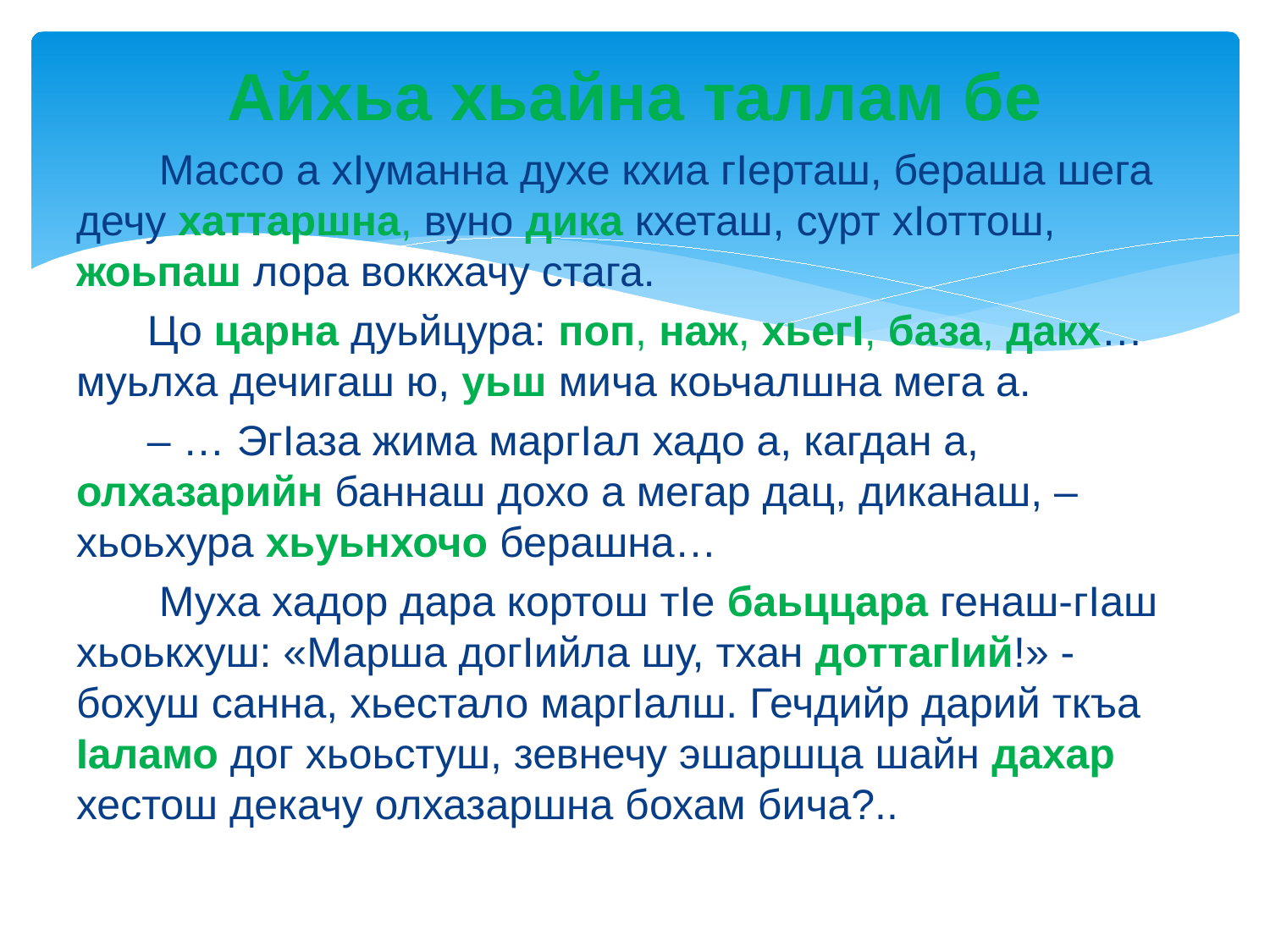

# Айхьа хьайна таллам бе
       Массо а хIуманна духе кхиа гIерташ, бераша шега дечу хаттаршна, вуно дика кхеташ, сурт хIоттош, жоьпаш лора воккхачу стага.
      Цо царна дуьйцура: поп, наж, хьегI, база, дакх… муьлха дечигаш ю, уьш мича коьчалшна мега а.
      – … ЭгIаза жима маргIал хадо а, кагдан а, олхазарийн баннаш дохо а мегар дац, диканаш, – хьоьхура хьуьнхочо берашна…
       Муха хадор дара кортош тIе баьццара генаш-гIаш хьоькхуш: «Марша догIийла шу, тхан доттагIий!» - бохуш санна, хьестало маргIалш. Гечдийр дарий ткъа Iаламо дог хьоьстуш, зевнечу эшаршца шайн дахар хестош декачу олхазаршна бохам бича?..